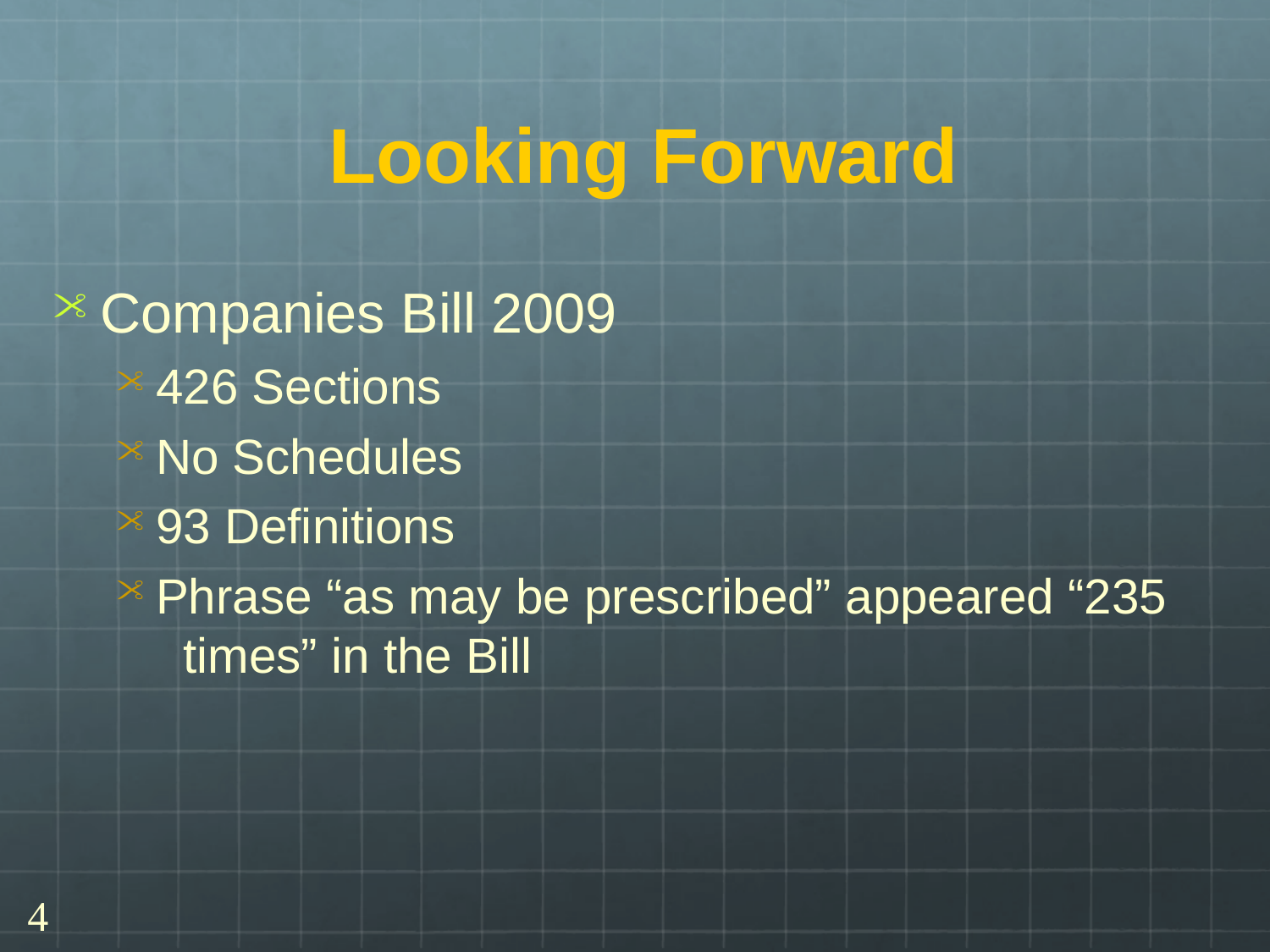

# Looking Forward
Companies Bill 2009
426 Sections
No Schedules
93 Definitions
Phrase “as may be prescribed” appeared “235   times” in the Bill
4